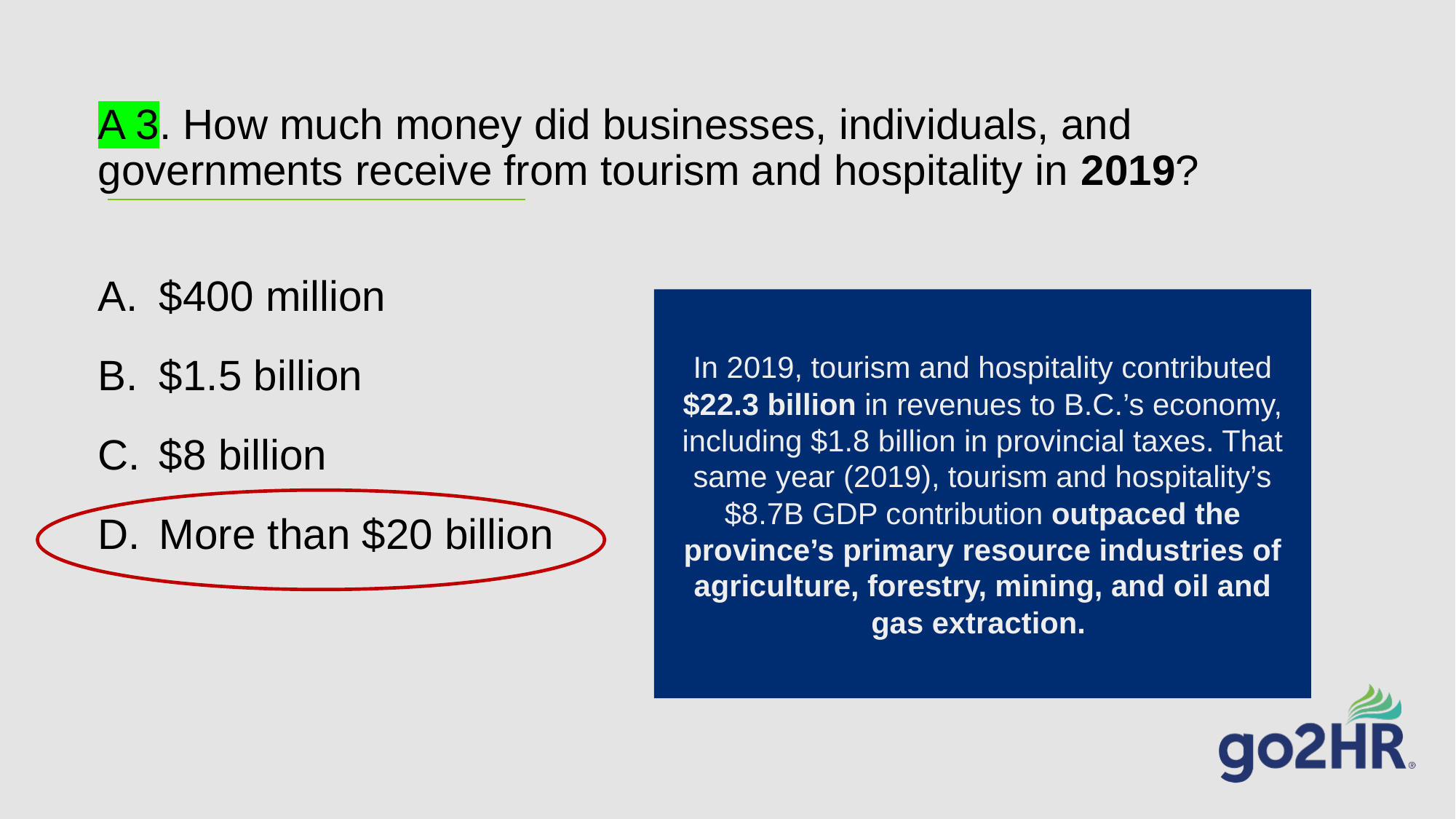

# A 3. How much money did businesses, individuals, and governments receive from tourism and hospitality in 2019?
$400 million
$1.5 billion
$8 billion
More than $20 billion
In 2019, tourism and hospitality contributed $22.3 billion in revenues to B.C.’s economy, including $1.8 billion in provincial taxes. That same year (2019), tourism and hospitality’s $8.7B GDP contribution outpaced the province’s primary resource industries of agriculture, forestry, mining, and oil and gas extraction.